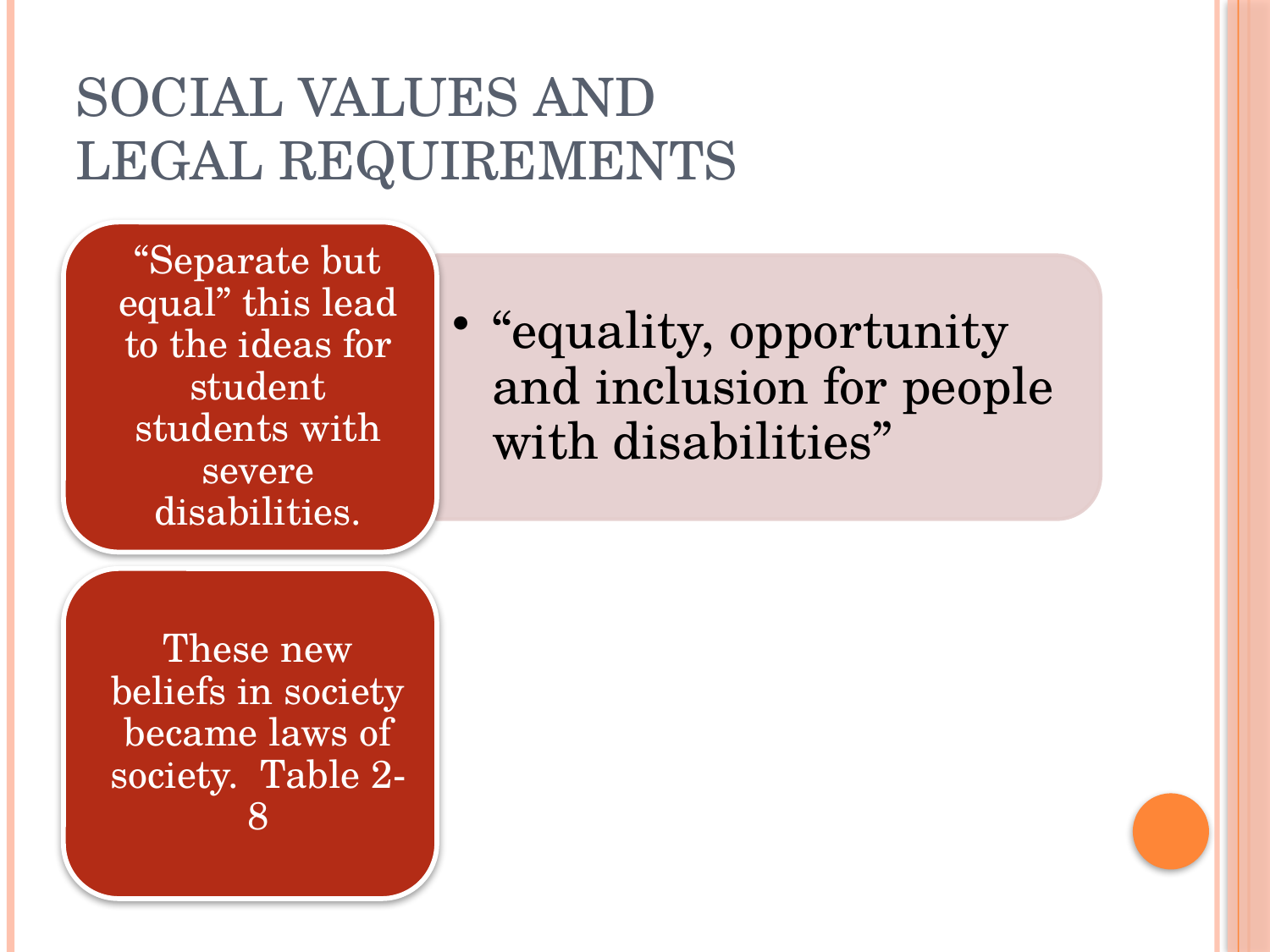

# Social values and Legal Requirements
“equality, opportunity and inclusion for people with disabilities”
“Separate but equal” this lead to the ideas for student students with severe disabilities.
These new beliefs in society became laws of society.  Table 2-8